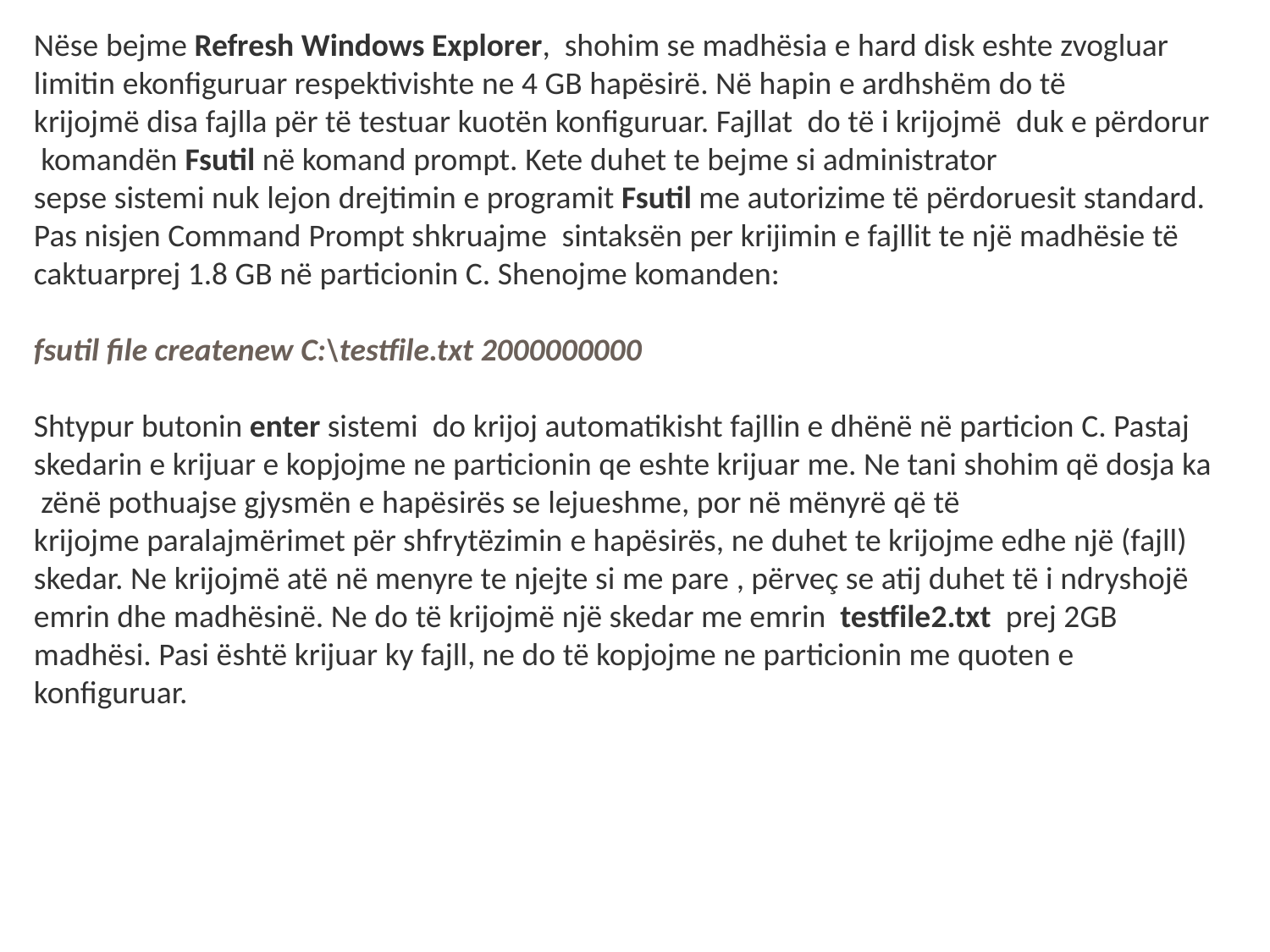

Nëse bejme Refresh Windows Explorer,  shohim se madhësia e hard disk eshte zvogluar limitin ekonfiguruar respektivishte ne 4 GB hapësirë​​. Në hapin e ardhshëm do të krijojmë disa fajlla për të testuar kuotën konfiguruar. Fajllat  do të i krijojmë  duk e përdorur  komandën Fsutil në komand prompt. Kete duhet te bejme si administrator  sepse sistemi nuk lejon drejtimin e programit Fsutil me autorizime të përdoruesit standard.
Pas nisjen Command Prompt shkruajme  sintaksën per krijimin e fajllit te një madhësie të caktuarprej 1.8 GB në particionin C. Shenojme komanden:

fsutil file createnew C:\testfile.txt 2000000000

Shtypur butonin enter sistemi  do krijoj automatikisht fajllin e dhënë në particion C. Pastaj skedarin e krijuar e kopjojme ne particionin qe eshte krijuar me. Ne tani shohim që dosja ka  zënë pothuajse gjysmën e hapësirës se lejueshme, por në mënyrë që të krijojme paralajmërimet për shfrytëzimin e hapësirës, ​​ne duhet te krijojme edhe një (fajll) skedar. Ne krijojmë atë në menyre te njejte si me pare , përveç se atij duhet të i ndryshojë emrin dhe madhësinë. Ne do të krijojmë një skedar me emrin  testfile2.txt  prej 2GB madhësi. Pasi është krijuar ky fajll, ne do të kopjojme ne particionin me quoten e  konfiguruar.